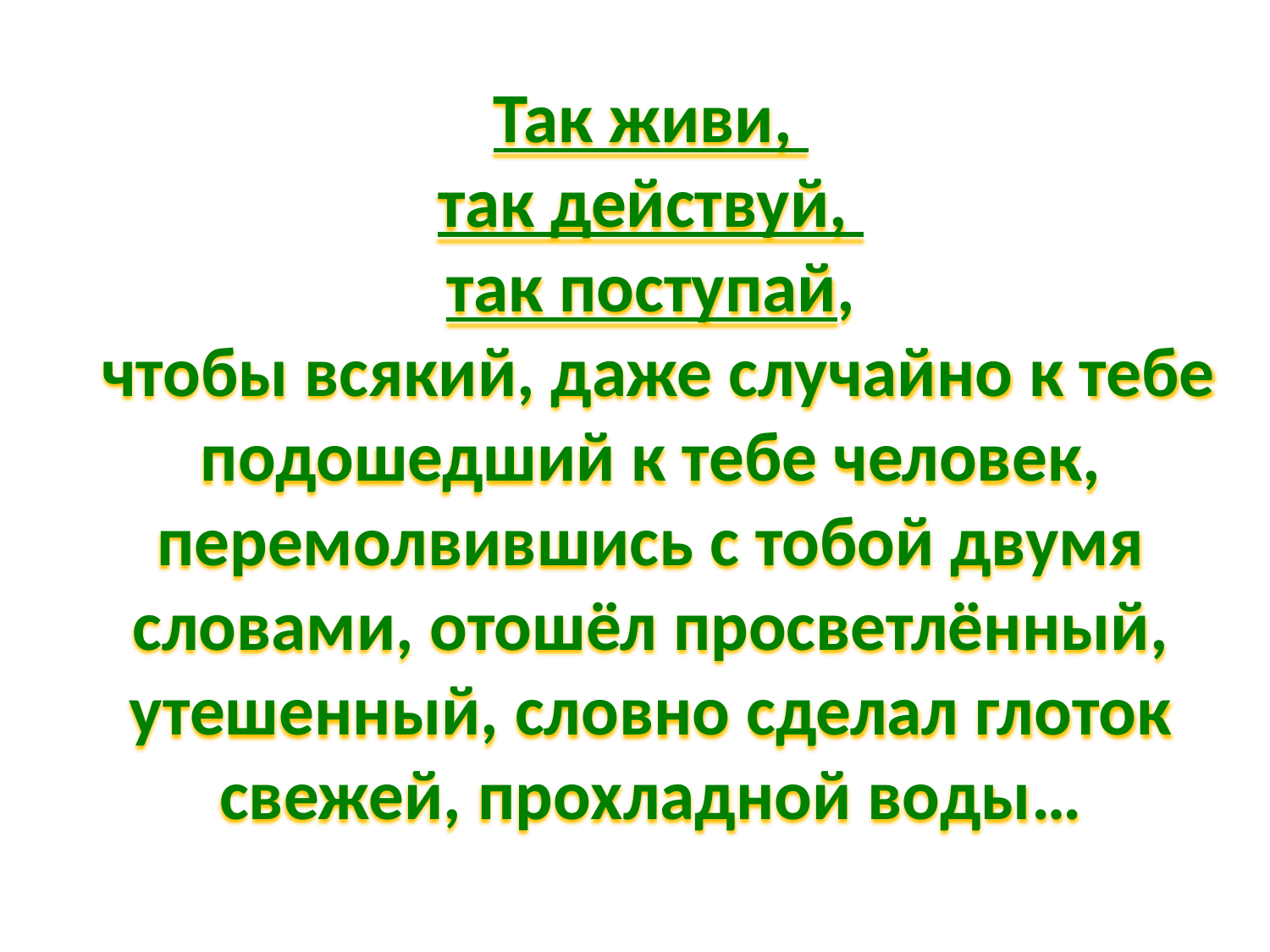

Так живи,
так действуй,
так поступай,
 чтобы всякий, даже случайно к тебе подошедший к тебе человек, перемолвившись с тобой двумя словами, отошёл просветлённый, утешенный, словно сделал глоток свежей, прохладной воды…